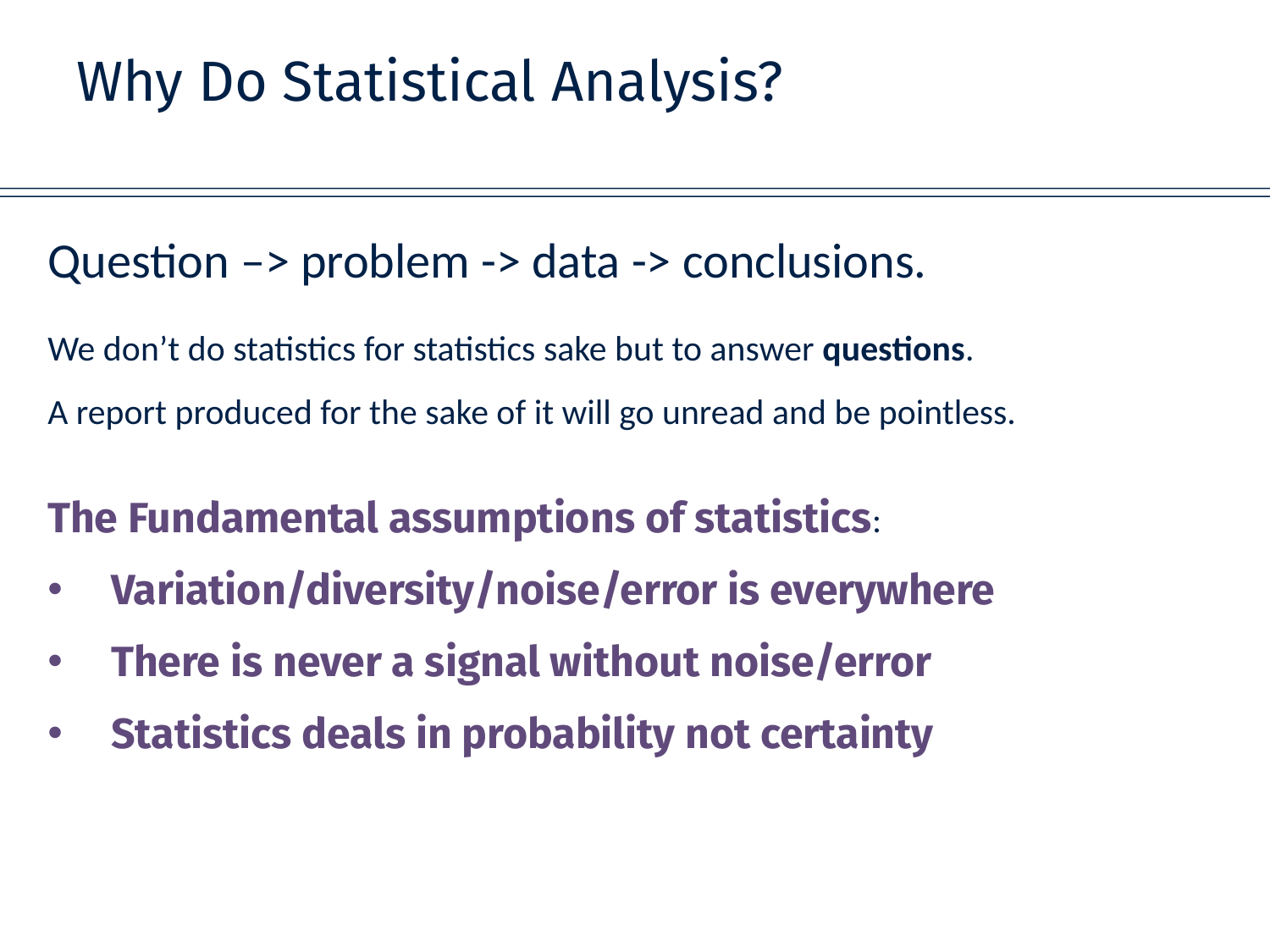

# Why Do Statistical Analysis?
Question –> problem -> data -> conclusions.

We don’t do statistics for statistics sake but to answer questions.
A report produced for the sake of it will go unread and be pointless.

The Fundamental assumptions of statistics:
Variation/diversity/noise/error is everywhere
There is never a signal without noise/error
Statistics deals in probability not certainty